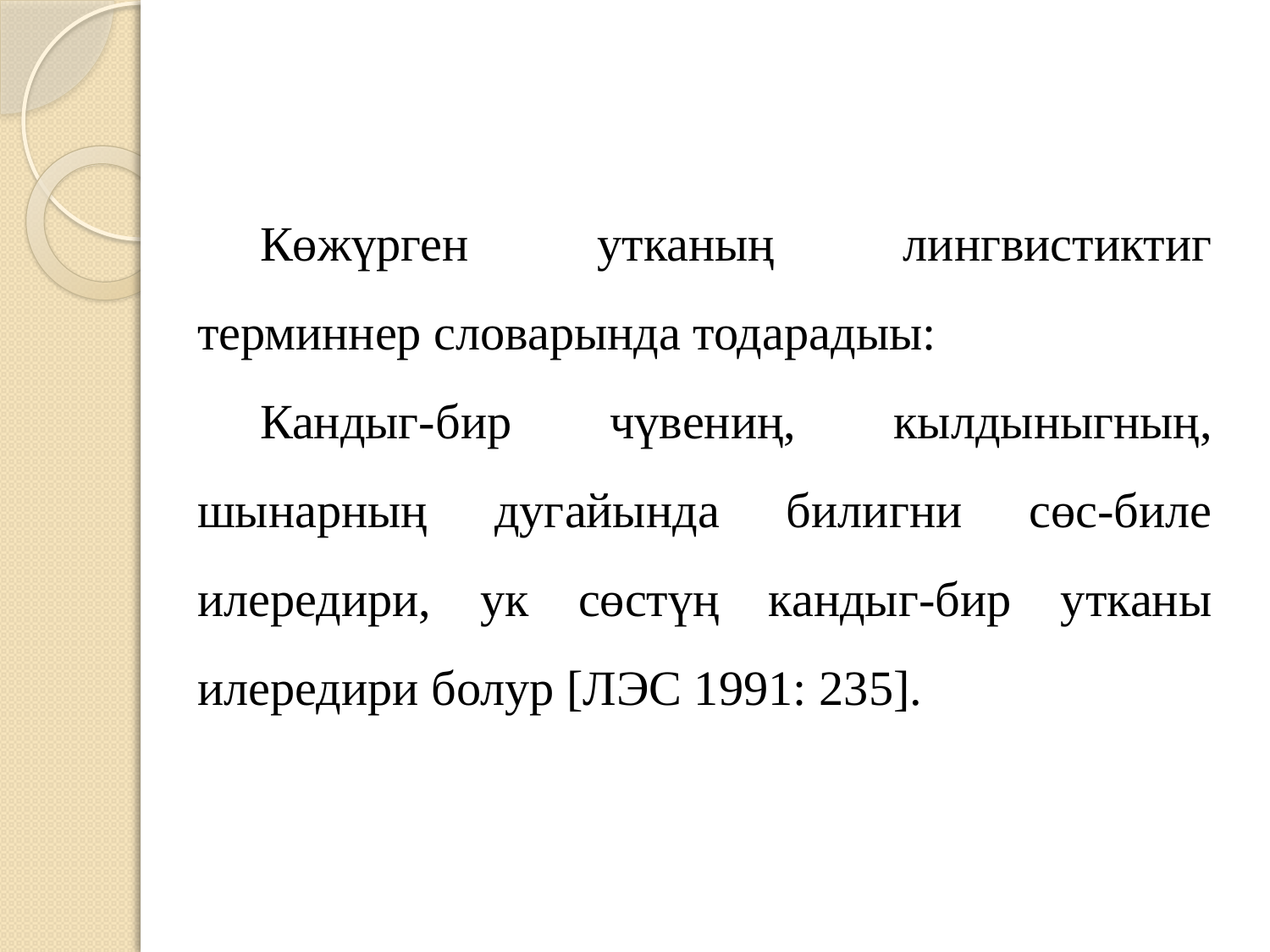

Көжүрген утканың лингвистиктиг терминнер словарында тодарадыы:
Кандыг-бир чүвениң, кылдыныгның, шынарның дугайында билигни сөс-биле илередири, ук сөстүң кандыг-бир утканы илередири болур [ЛЭС 1991: 235].